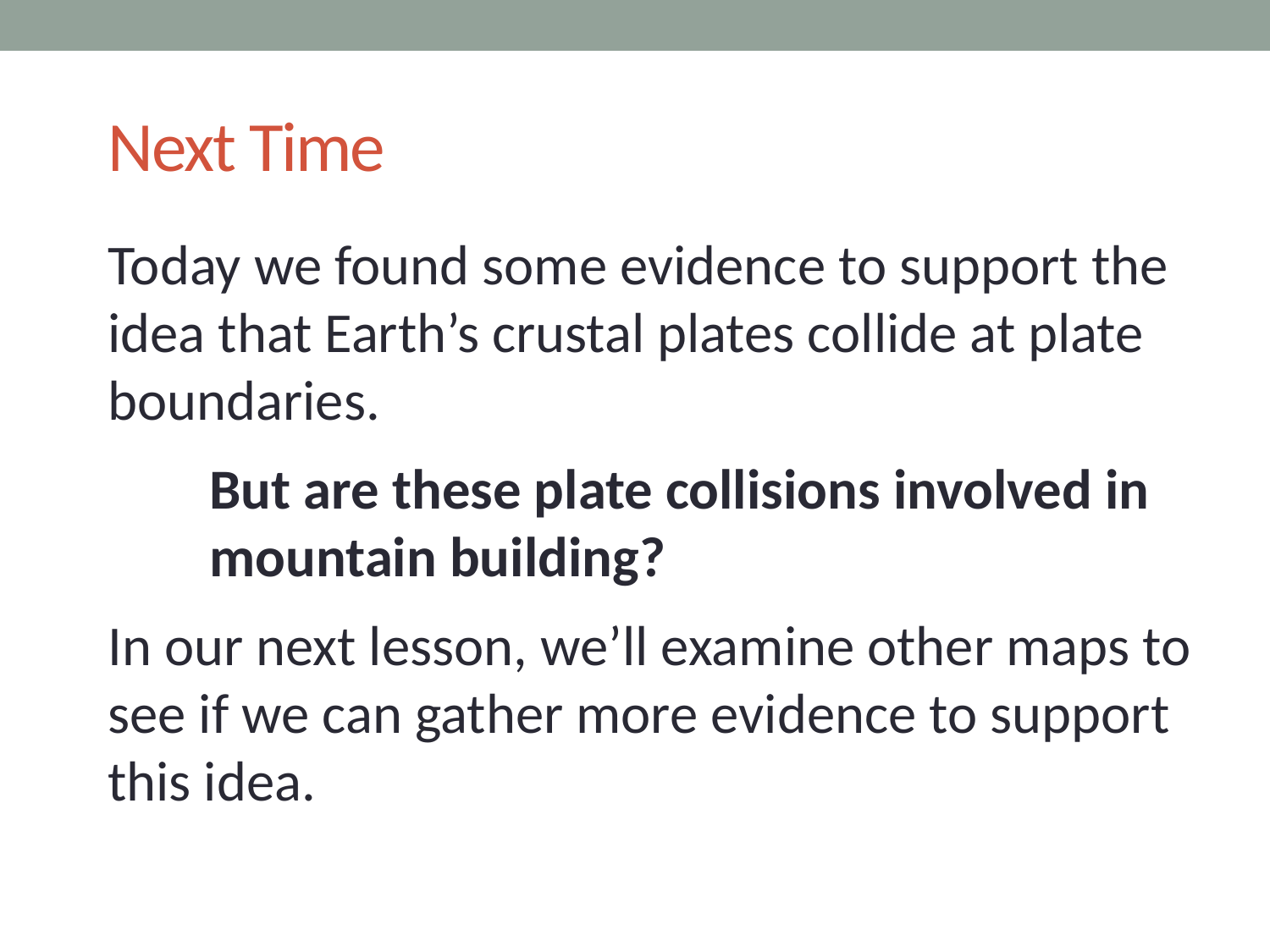

# Next Time
Today we found some evidence to support the idea that Earth’s crustal plates collide at plate boundaries.
But are these plate collisions involved in mountain building?
In our next lesson, we’ll examine other maps to see if we can gather more evidence to support this idea.